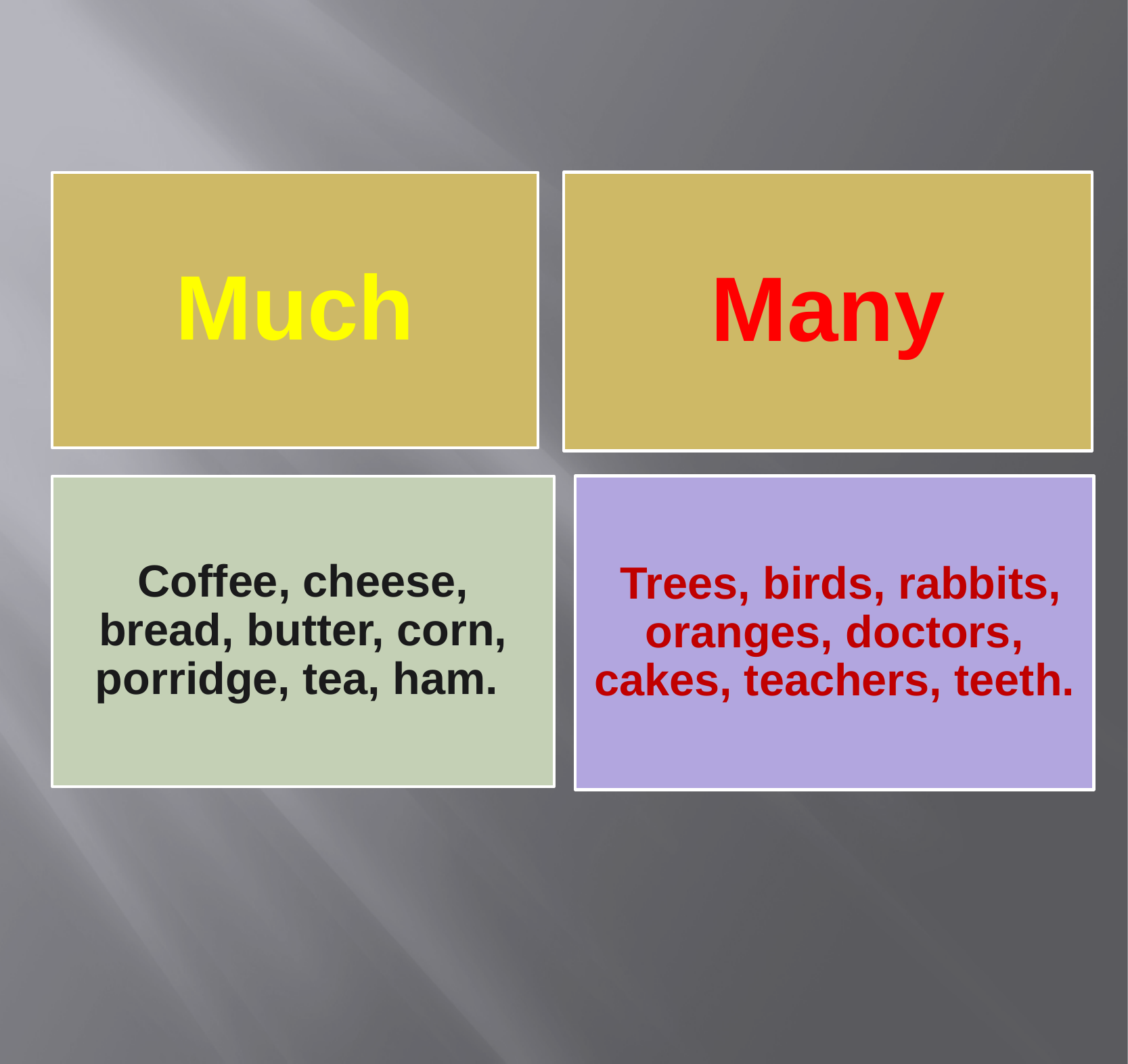

Much
Many
 Trees, birds, rabbits, oranges, doctors, cakes, teachers, teeth.
Coffee, cheese, bread, butter, corn, porridge, tea, ham.